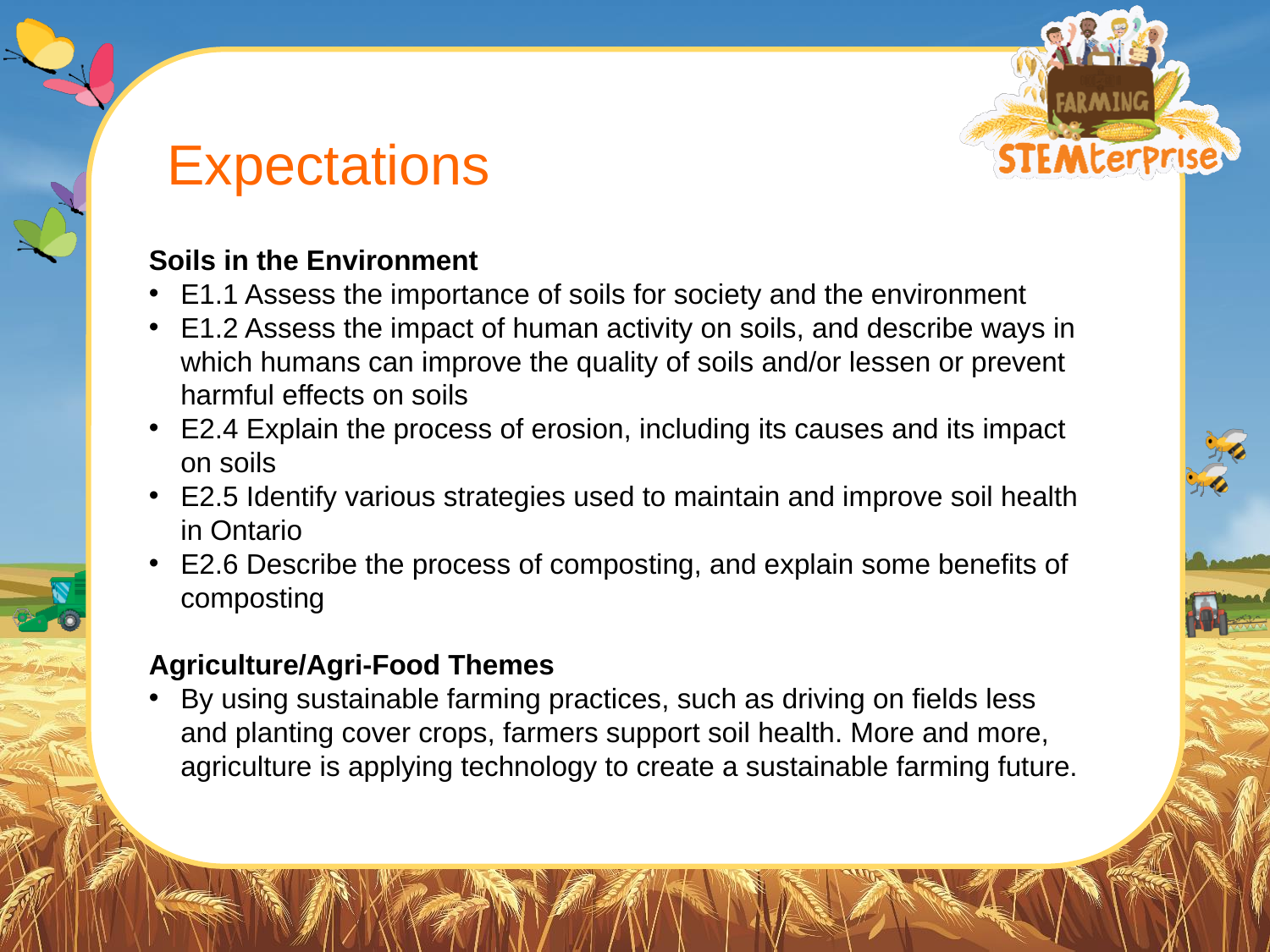

# Expectations
Soils in the Environment
E1.1 Assess the importance of soils for society and the environment
E1.2 Assess the impact of human activity on soils, and describe ways in which humans can improve the quality of soils and/or lessen or prevent harmful effects on soils
E2.4 Explain the process of erosion, including its causes and its impact on soils
E2.5 Identify various strategies used to maintain and improve soil health in Ontario
E2.6 Describe the process of composting, and explain some benefits of composting

Agriculture/Agri-Food Themes
By using sustainable farming practices, such as driving on fields less and planting cover crops, farmers support soil health. More and more, agriculture is applying technology to create a sustainable farming future.